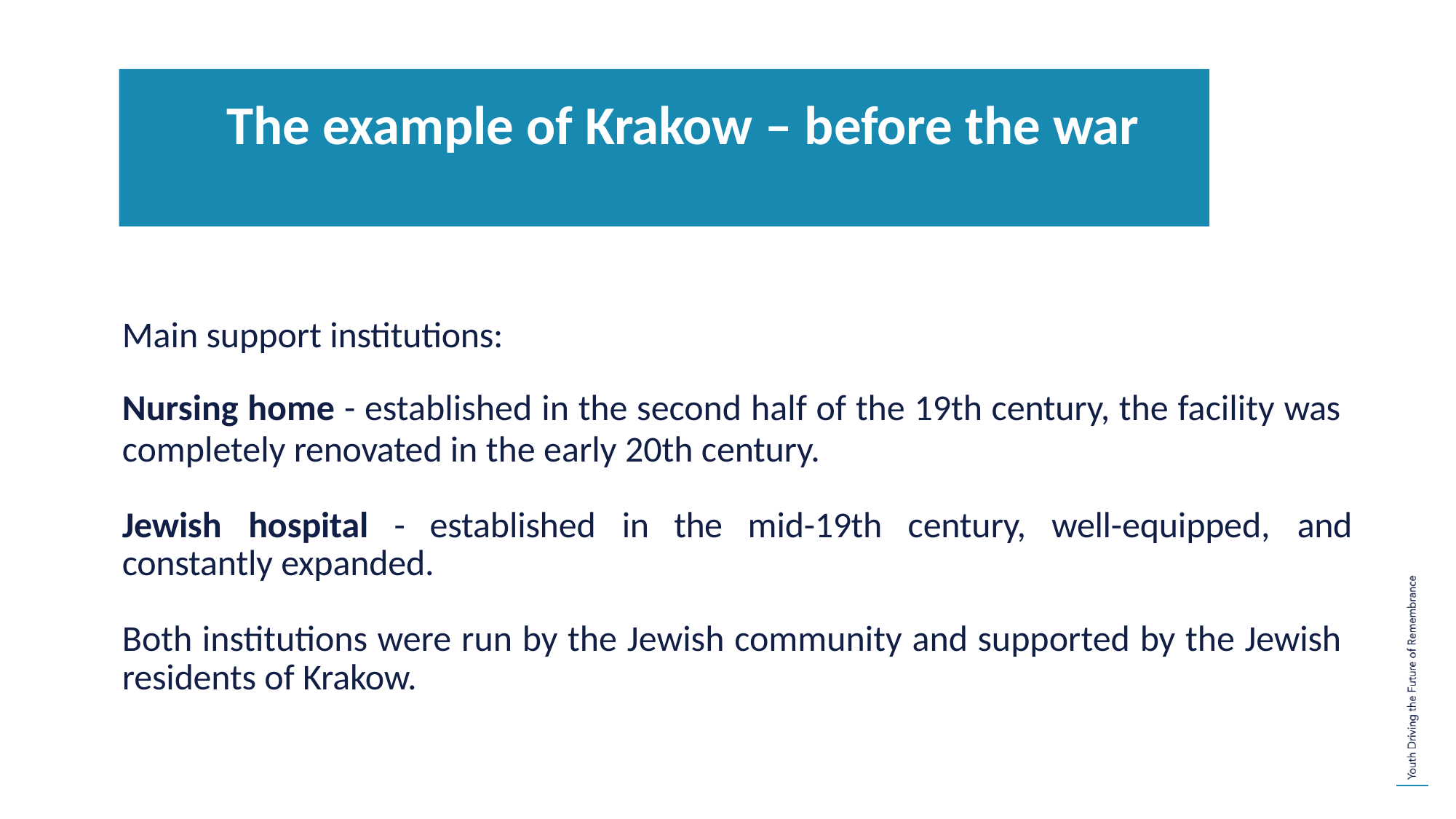

# The example of Krakow – before the war
Main support institutions:
Nursing home - established in the second half of the 19th century, the facility was
completely renovated in the early 20th century.
Jewish	hospital	-	established	in	the	mid-19th	century,	well-equipped,	and constantly expanded.
Both institutions were run by the Jewish community and supported by the Jewish residents of Krakow.